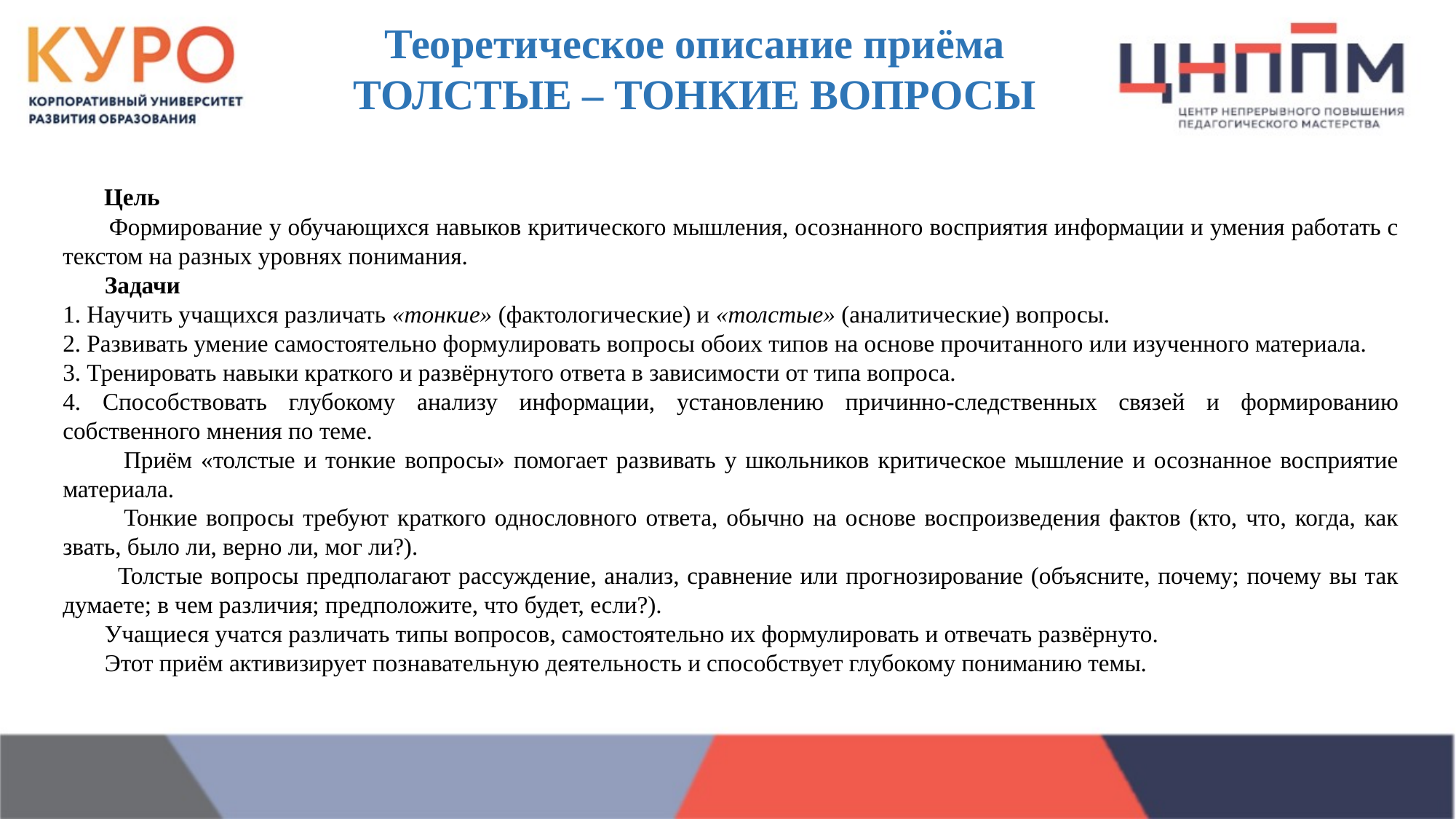

Теоретическое описание приёма
ТОЛСТЫЕ – ТОНКИЕ ВОПРОСЫ

      Цель
       Формирование у обучающихся навыков критического мышления, осознанного восприятия информации и умения работать с текстом на разных уровнях понимания.
       Задачи
1. Научить учащихся различать «тонкие» (фактологические) и «толстые» (аналитические) вопросы.
2. Развивать умение самостоятельно формулировать вопросы обоих типов на основе прочитанного или изученного материала.
3. Тренировать навыки краткого и развёрнутого ответа в зависимости от типа вопроса.
4. Способствовать глубокому анализу информации, установлению причинно-следственных связей и формированию собственного мнения по теме.
       Приём «толстые и тонкие вопросы» помогает развивать у школьников критическое мышление и осознанное восприятие материала.
       Тонкие вопросы требуют краткого однословного ответа, обычно на основе воспроизведения фактов (кто, что, когда, как звать, было ли, верно ли, мог ли?).
       Толстые вопросы предполагают рассуждение, анализ, сравнение или прогнозирование (объясните, почему; почему вы так думаете; в чем различия; предположите, что будет, если?).
       Учащиеся учатся различать типы вопросов, самостоятельно их формулировать и отвечать развёрнуто.
       Этот приём активизирует познавательную деятельность и способствует глубокому пониманию темы.